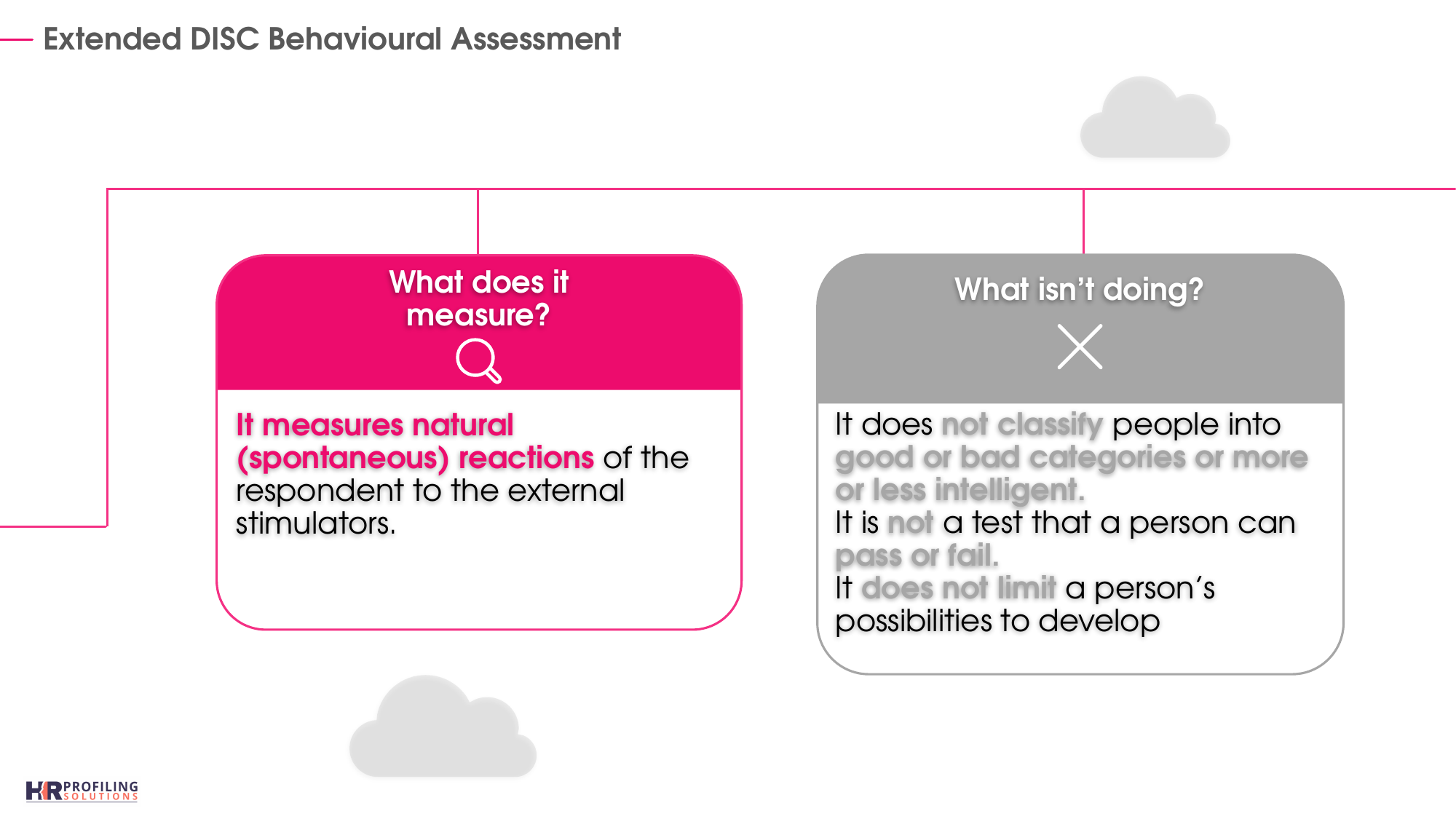

Extended DISC Behavioural Assessment

What isn’t doing?

It does not classify people into good or bad categories or more or less intelligent.
It is not a test that a person can pass or fail.
It does not limit a person’s possibilities to develop

It measures natural (spontaneous) reactions of the respondent to the external stimulators.
What does it measure?